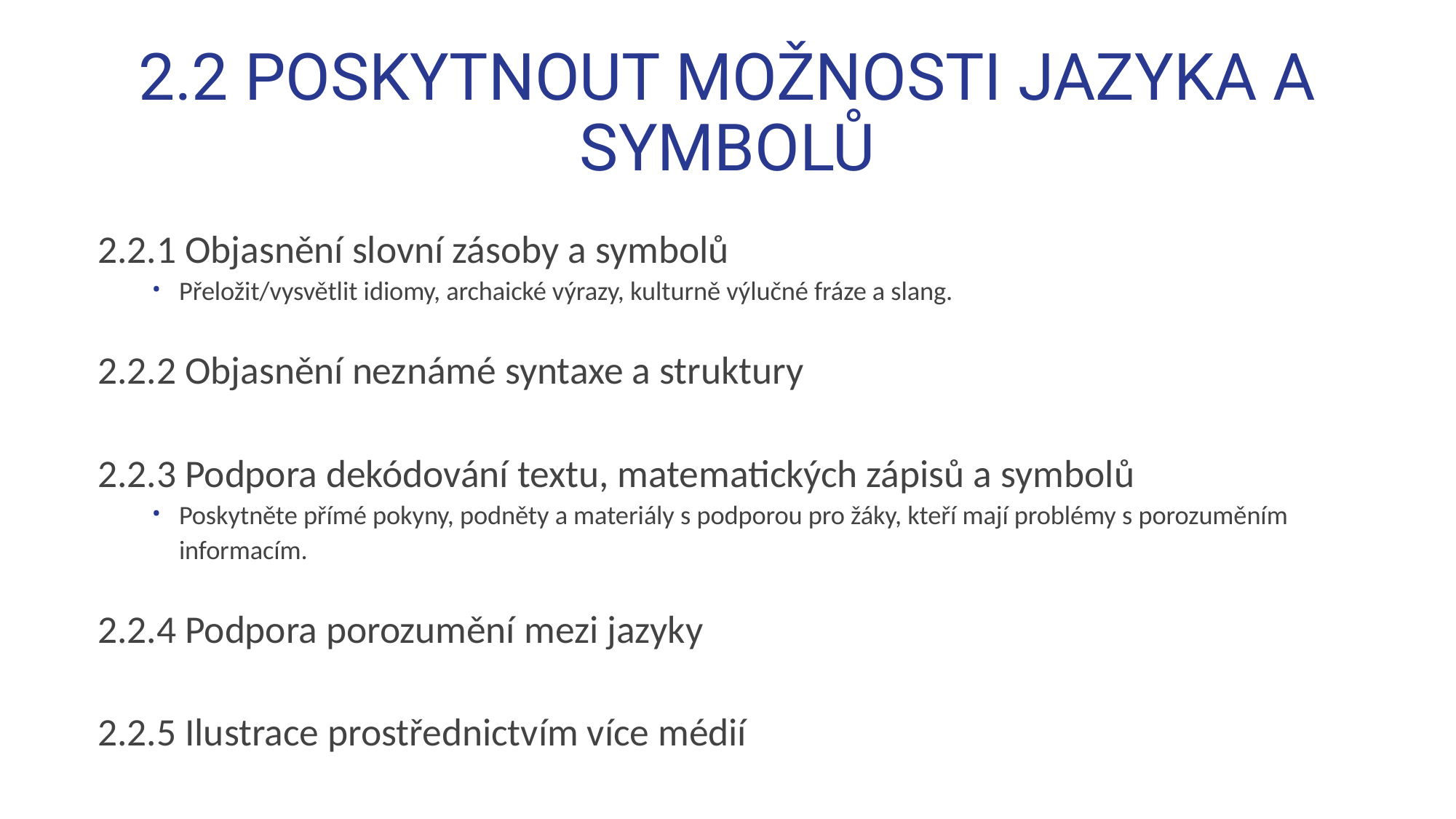

# 2.2 POSKYTNOUT MOŽNOSTI JAZYKA A SYMBOLŮ
2.2.1 Objasnění slovní zásoby a symbolů
Přeložit/vysvětlit idiomy, archaické výrazy, kulturně výlučné fráze a slang.

2.2.2 Objasnění neznámé syntaxe a struktury

2.2.3 Podpora dekódování textu, matematických zápisů a symbolů
Poskytněte přímé pokyny, podněty a materiály s podporou pro žáky, kteří mají problémy s porozuměním informacím.

2.2.4 Podpora porozumění mezi jazyky

2.2.5 Ilustrace prostřednictvím více médií